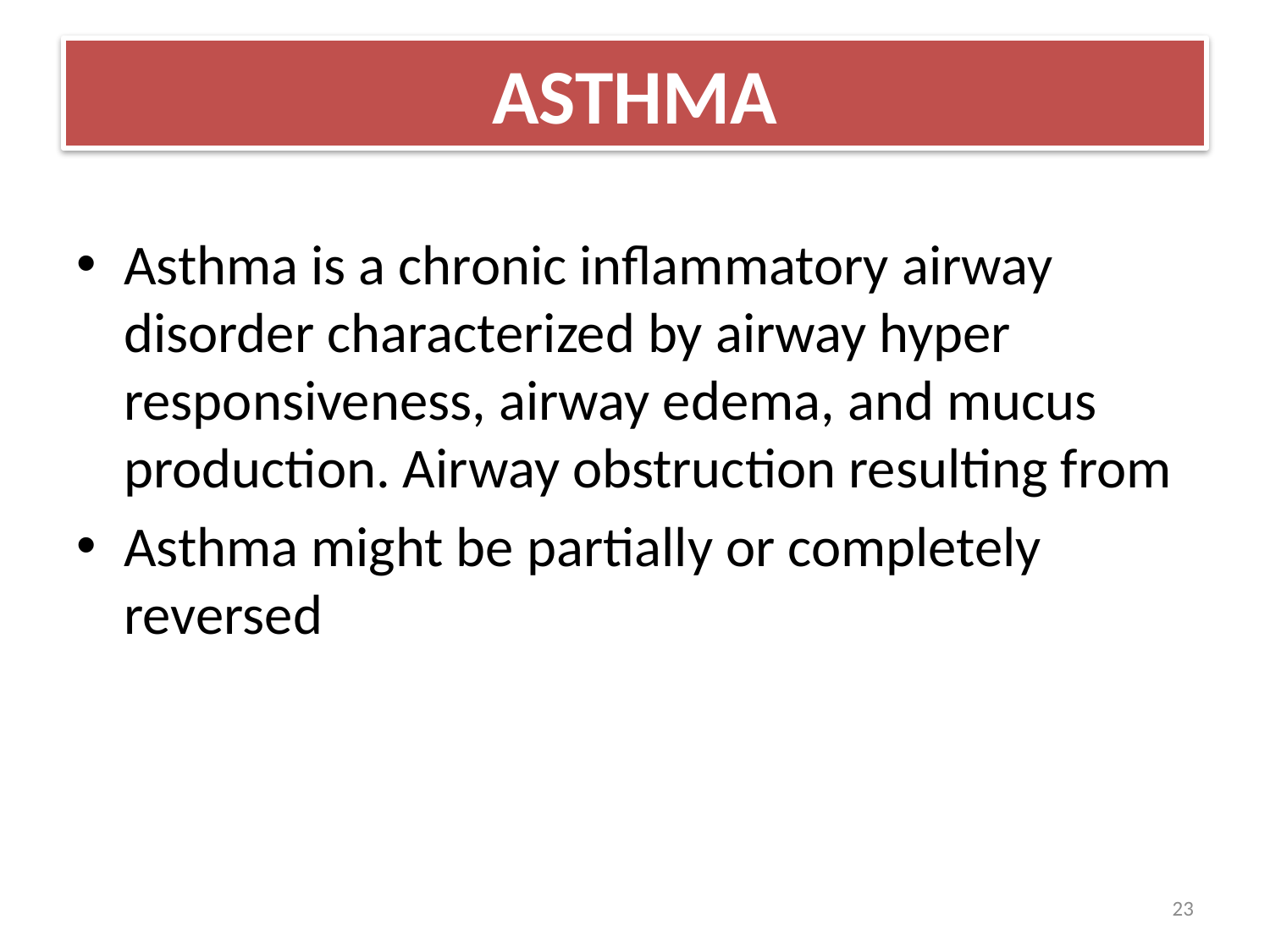

# ASTHMA
Asthma is a chronic inflammatory airway disorder characterized by airway hyper responsiveness, airway edema, and mucus production. Airway obstruction resulting from
Asthma might be partially or completely reversed
23